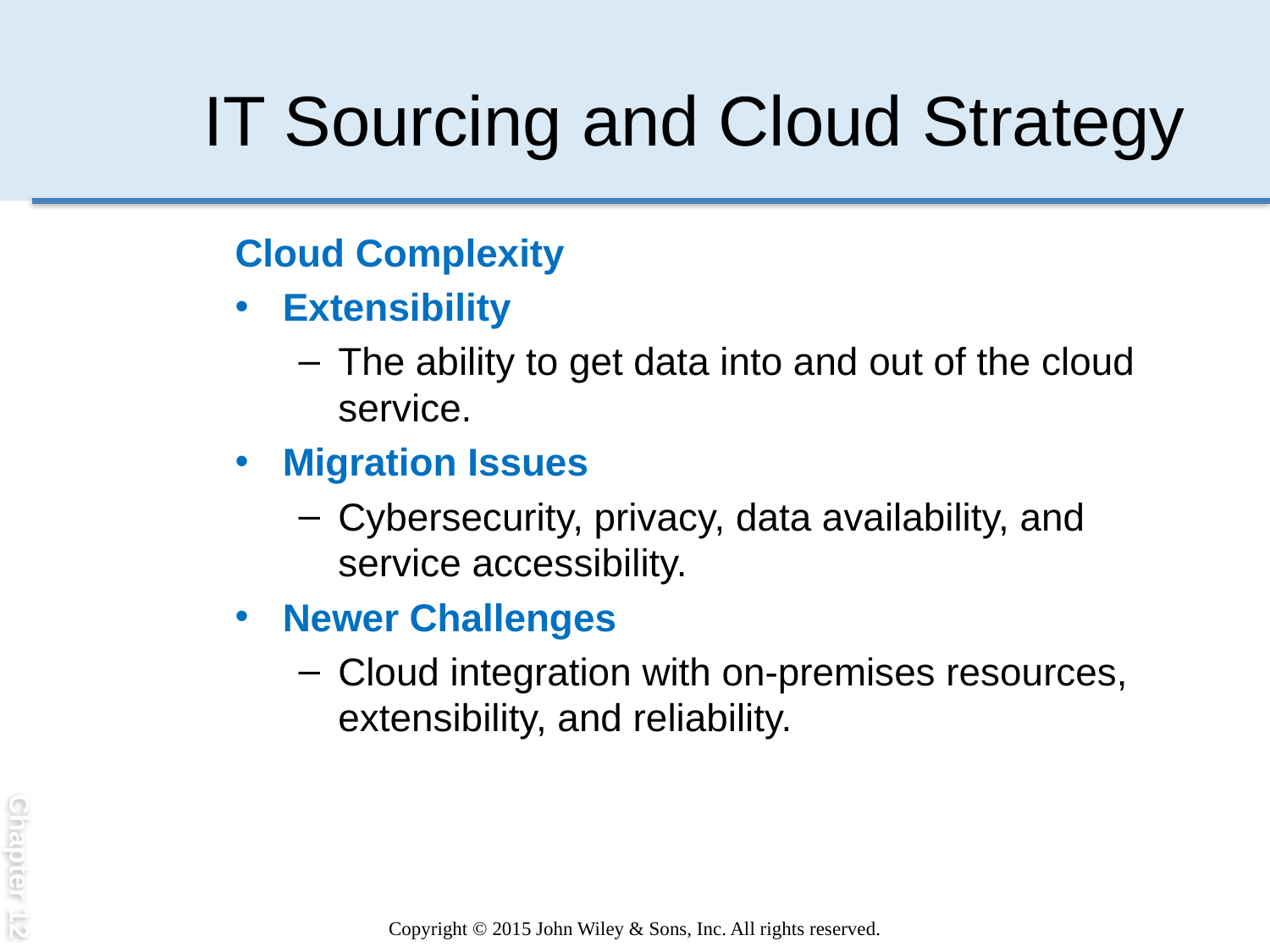

Chapter 12
# IT Sourcing and Cloud Strategy
Cloud Complexity
Extensibility
The ability to get data into and out of the cloud service.
Migration Issues
Cybersecurity, privacy, data availability, and service accessibility.
Newer Challenges
Cloud integration with on-premises resources, extensibility, and reliability.